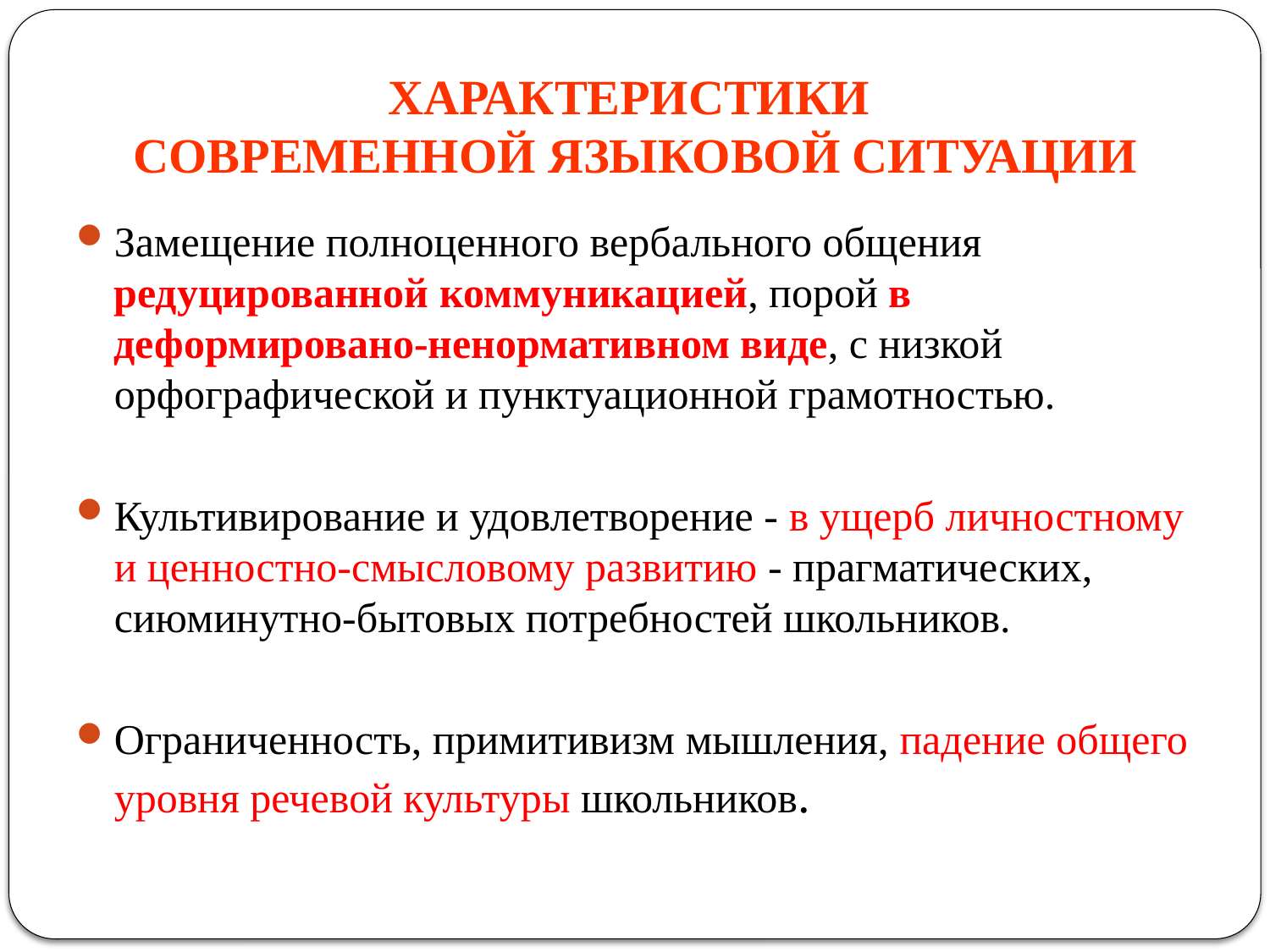

# ХАРАКТЕРИСТИКИ СОВРЕМЕННОЙ ЯЗЫКОВОЙ СИТУАЦИИ
Замещение полноценного вербального общения редуцированной коммуникацией, порой в деформировано-ненормативном виде, с низкой орфографической и пунктуационной грамотностью.

Культивирование и удовлетворение - в ущерб личностному и ценностно-смысловому развитию - прагматических, сиюминутно-бытовых потребностей школьников.

Ограниченность, примитивизм мышления, падение общего уровня речевой культуры школьников.